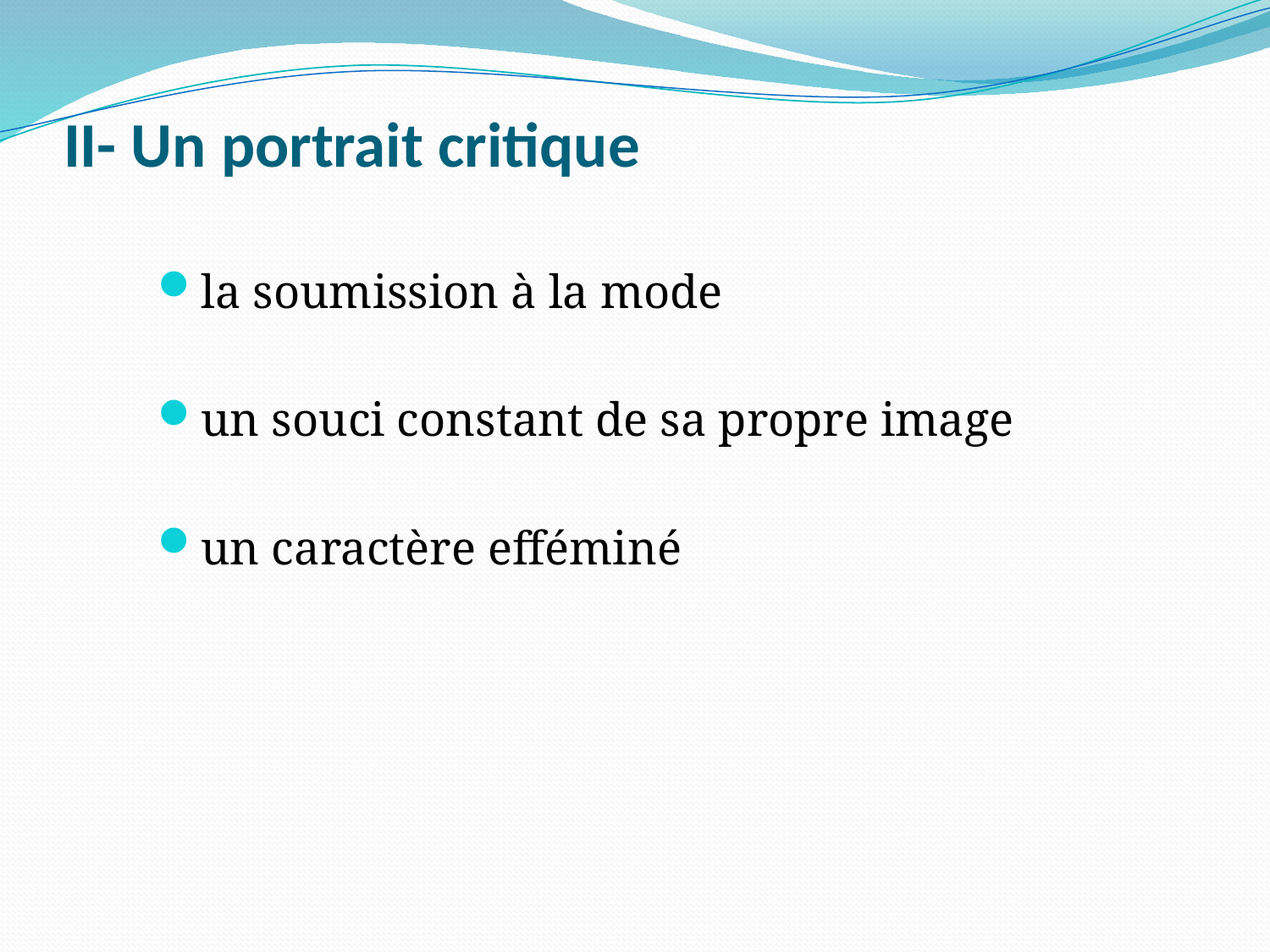

# II- Un portrait critique
la soumission à la mode

un souci constant de sa propre image

un caractère efféminé